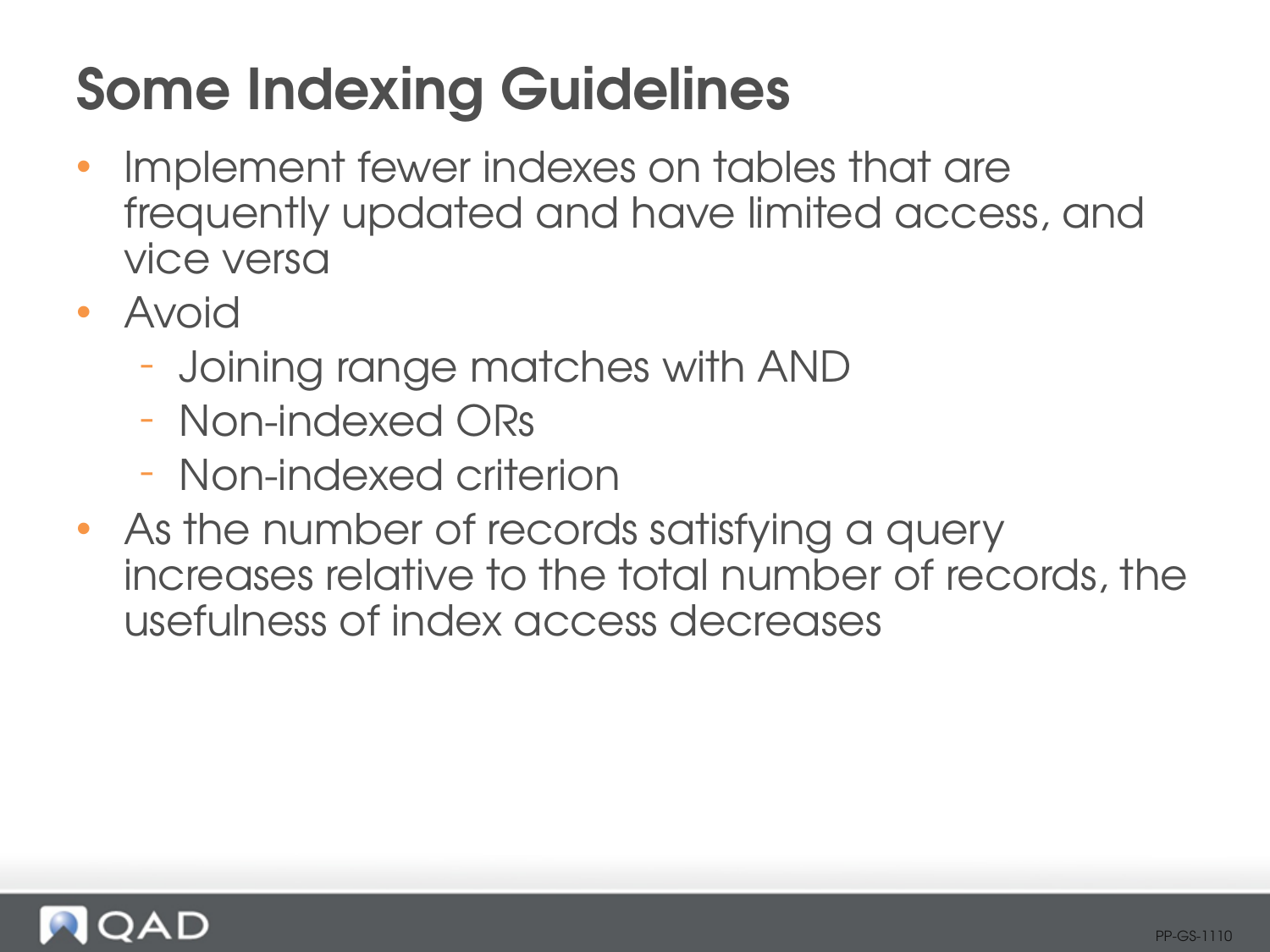

# Some Indexing Guidelines
Implement fewer indexes on tables that are frequently updated and have limited access, and vice versa
Avoid
Joining range matches with AND
Non-indexed ORs
Non-indexed criterion
As the number of records satisfying a query increases relative to the total number of records, the usefulness of index access decreases

PP-GS-1110